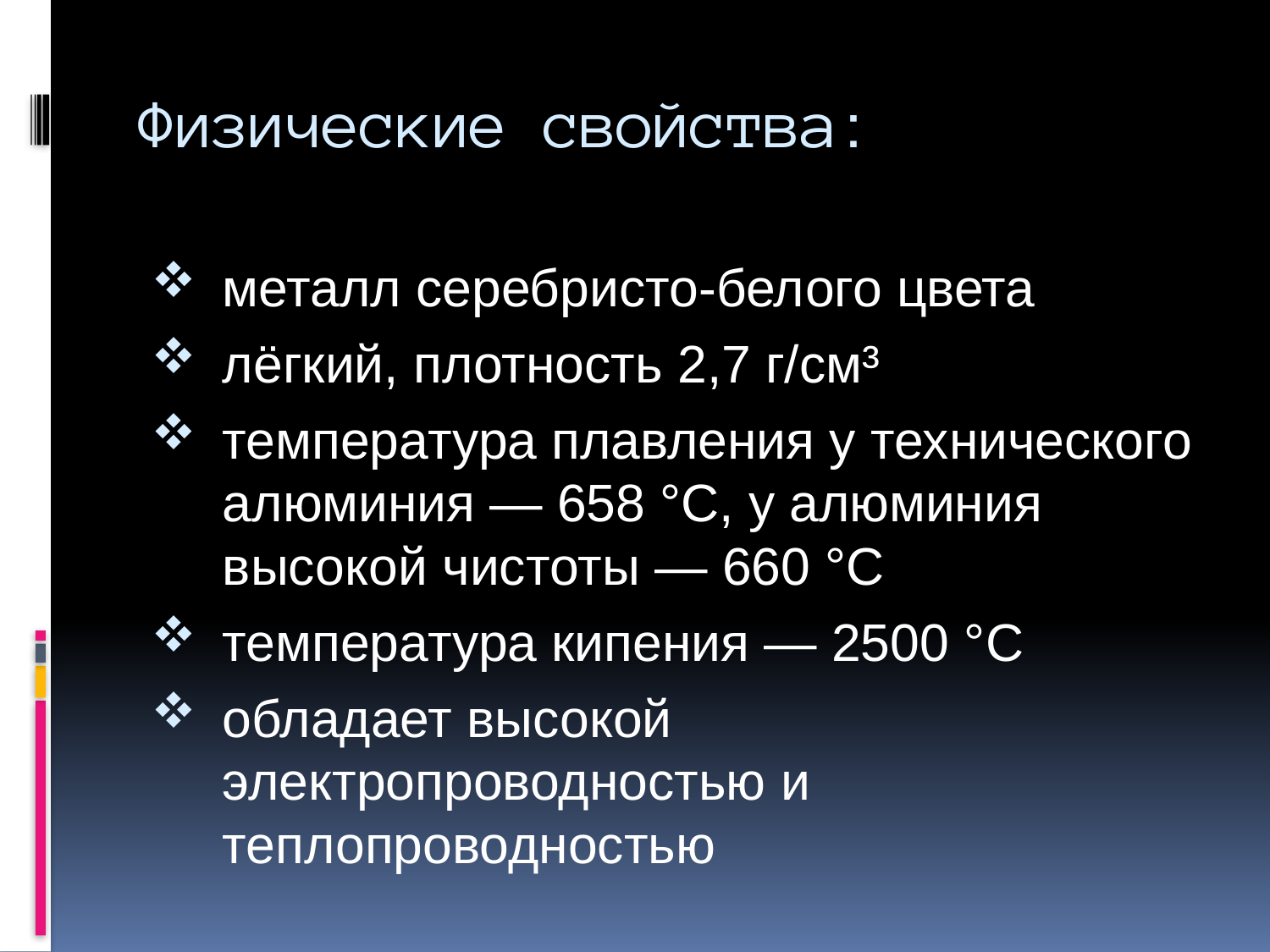

# Физические свойства:
металл серебристо-белого цвета
лёгкий, плотность 2,7 г/см³
температура плавления у технического алюминия — 658 °C, у алюминия высокой чистоты — 660 °C
температура кипения — 2500 °C
обладает высокой электропроводностью и теплопроводностью